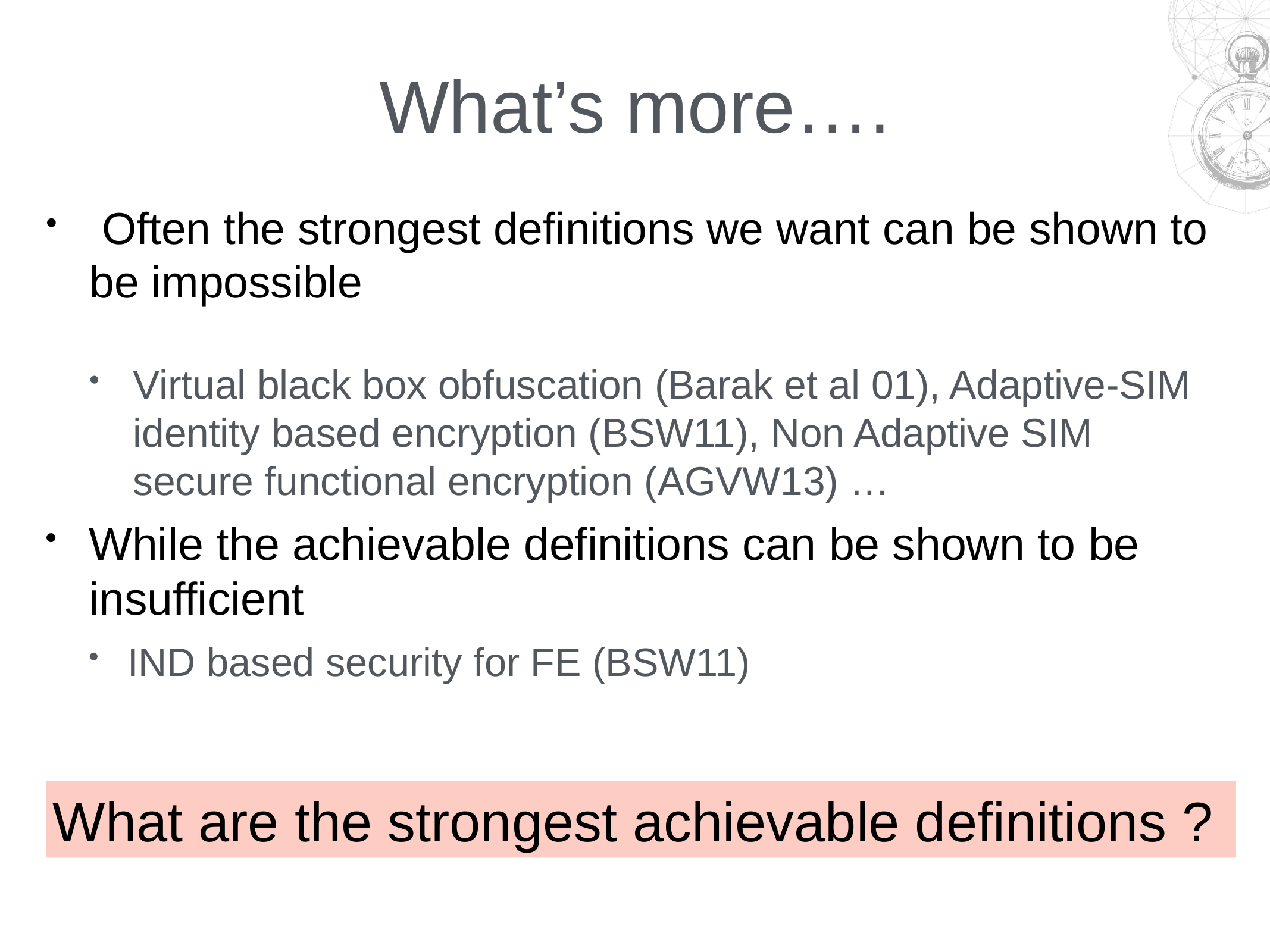

# What’s more….
 Often the strongest definitions we want can be shown to be impossible
Virtual black box obfuscation (Barak et al 01), Adaptive-SIM identity based encryption (BSW11), Non Adaptive SIM secure functional encryption (AGVW13) …

While the achievable definitions can be shown to be insufficient
IND based security for FE (BSW11)

What are the strongest achievable definitions ?